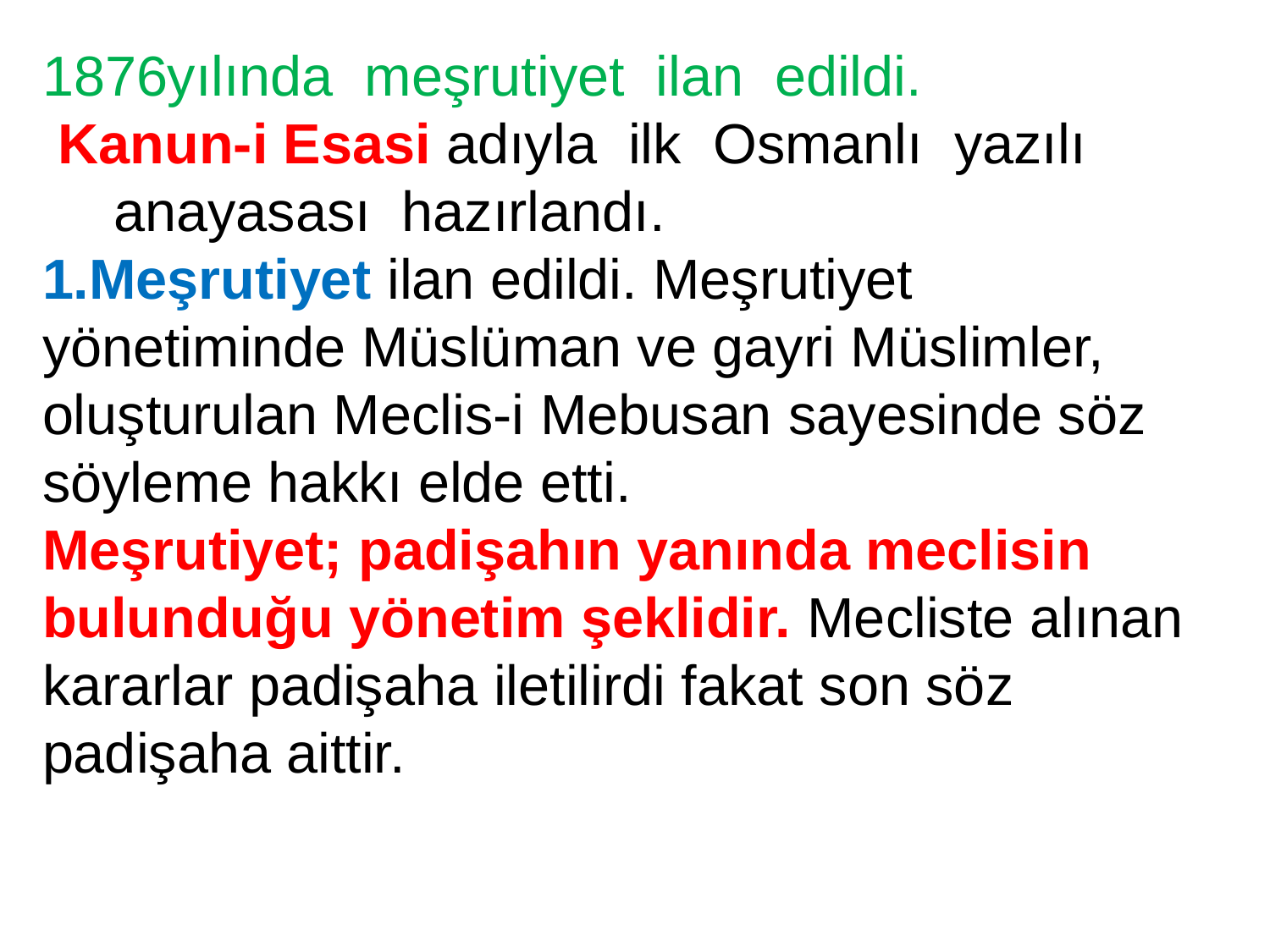

yılında  meşrutiyet  ilan  edildi.
 Kanun-i Esasi adıyla  ilk  Osmanlı  yazılı anayasası  hazırlandı.
1.Meşrutiyet ilan edildi. Meşrutiyet yönetiminde Müslüman ve gayri Müslimler, oluşturulan Meclis-i Mebusan sayesinde söz söyleme hakkı elde etti.
Meşrutiyet; padişahın yanında meclisin bulunduğu yönetim şeklidir. Mecliste alınan kararlar padişaha iletilirdi fakat son söz padişaha aittir.